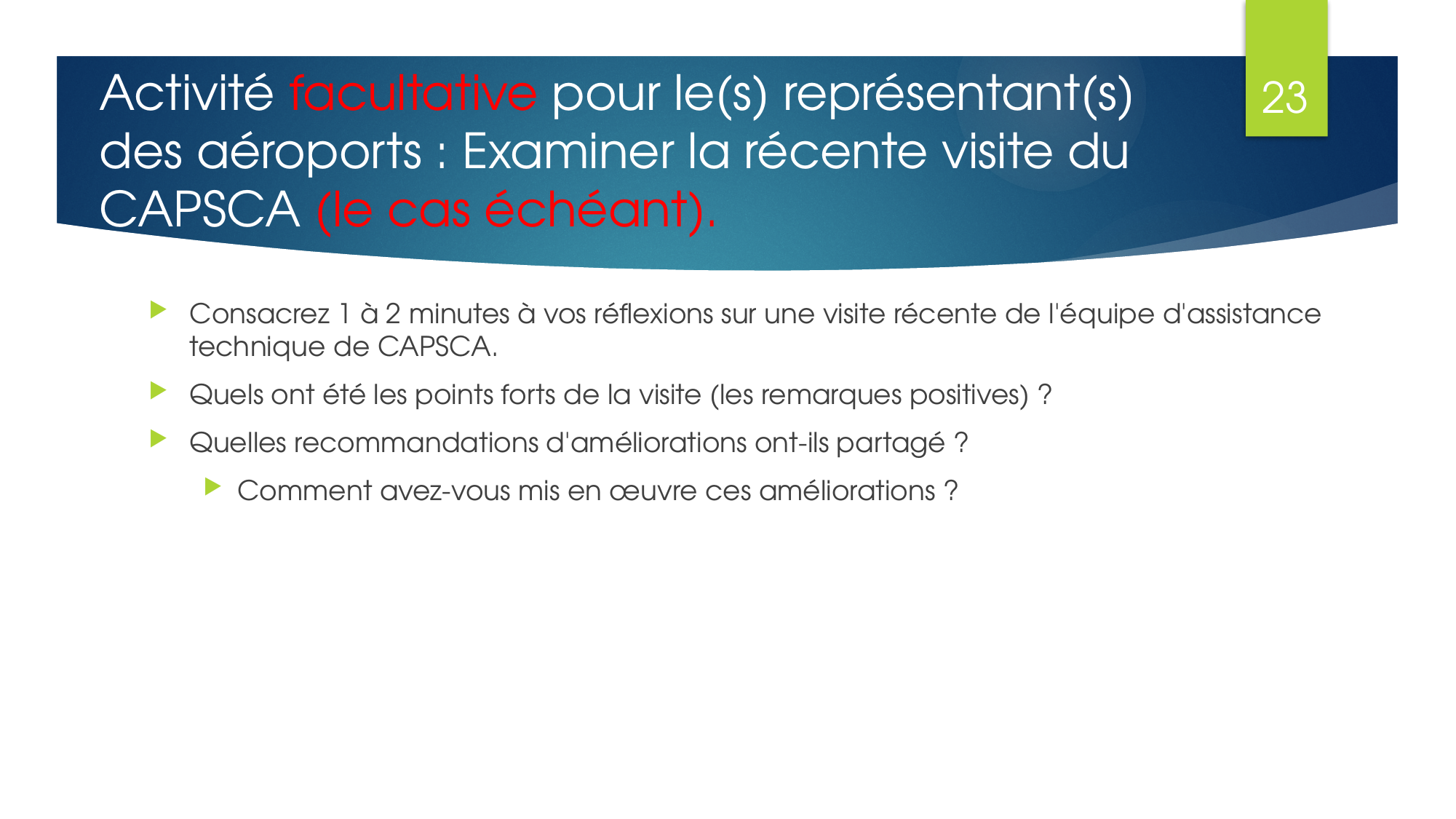

23
# Activité facultative pour le(s) représentant(s) des aéroports : Examiner la récente visite du CAPSCA (le cas échéant).
Consacrez 1 à 2 minutes à vos réflexions sur une visite récente de l'équipe d'assistance technique de CAPSCA.
Quels ont été les points forts de la visite (les remarques positives) ?
Quelles recommandations d'améliorations ont-ils partagé ?
Comment avez-vous mis en œuvre ces améliorations ?